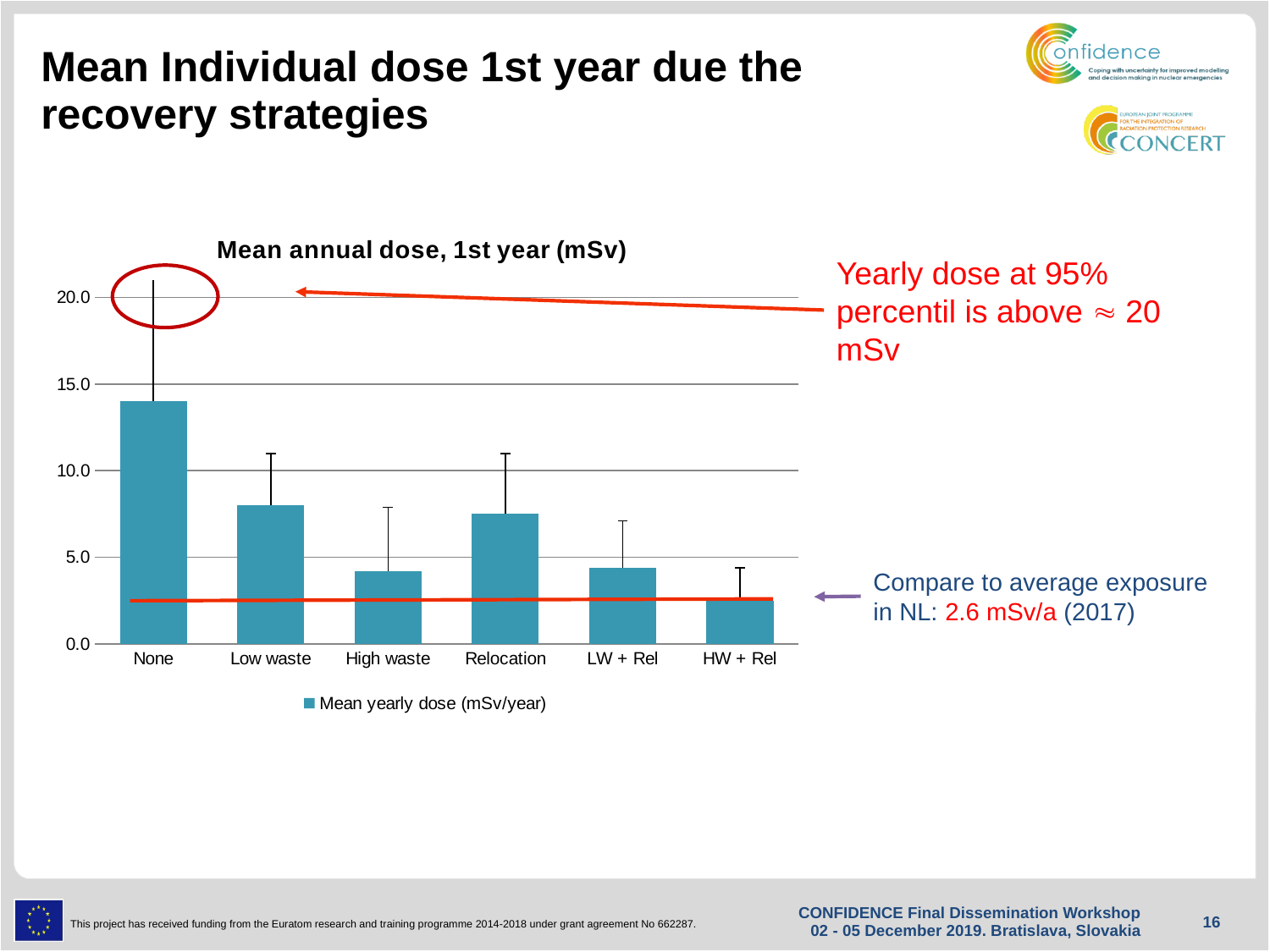

# Mean Individual dose 1st year due the recovery strategies

### Chart: Mean annual dose, 1st year (mSv)

| Category | Mean yearly dose (mSv/year)  |
|---|---|
| None | 14.0 |
| Low waste | 8.0 |
| High waste | 4.2 |
| Relocation | 7.5 |
| LW + Rel | 4.4 |
| HW + Rel | 2.5 |
Yearly dose at 95% percentil is above ≈ 20 mSv
Compare to average exposure in NL: 2.6 mSv/a (2017)
CONFIDENCE Final Dissemination Workshop  02 - 05 December 2019. Bratislava, Slovakia
16